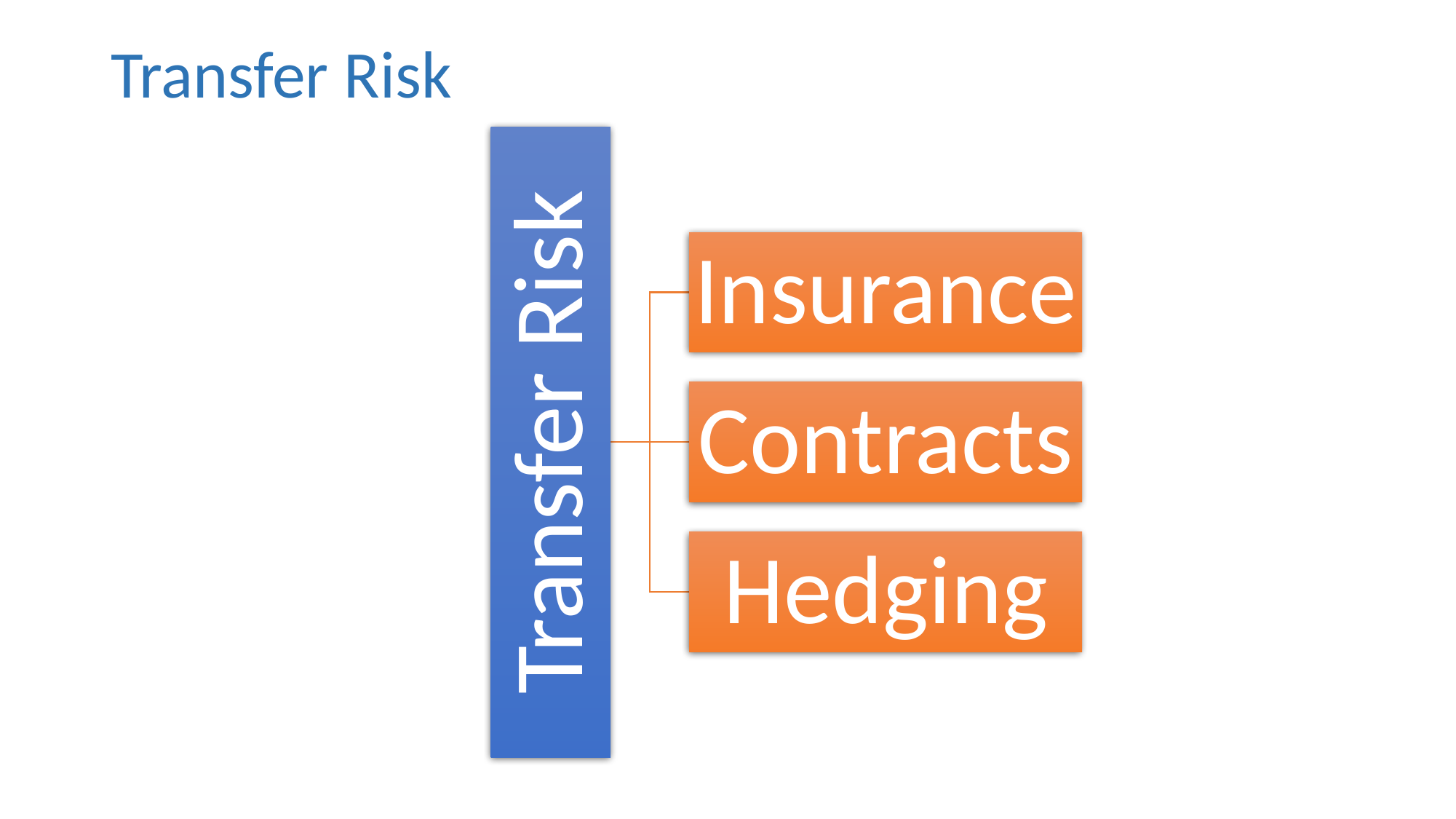

# Transfer Risk

Transfer Risk
Insurance
Contracts
Hedging